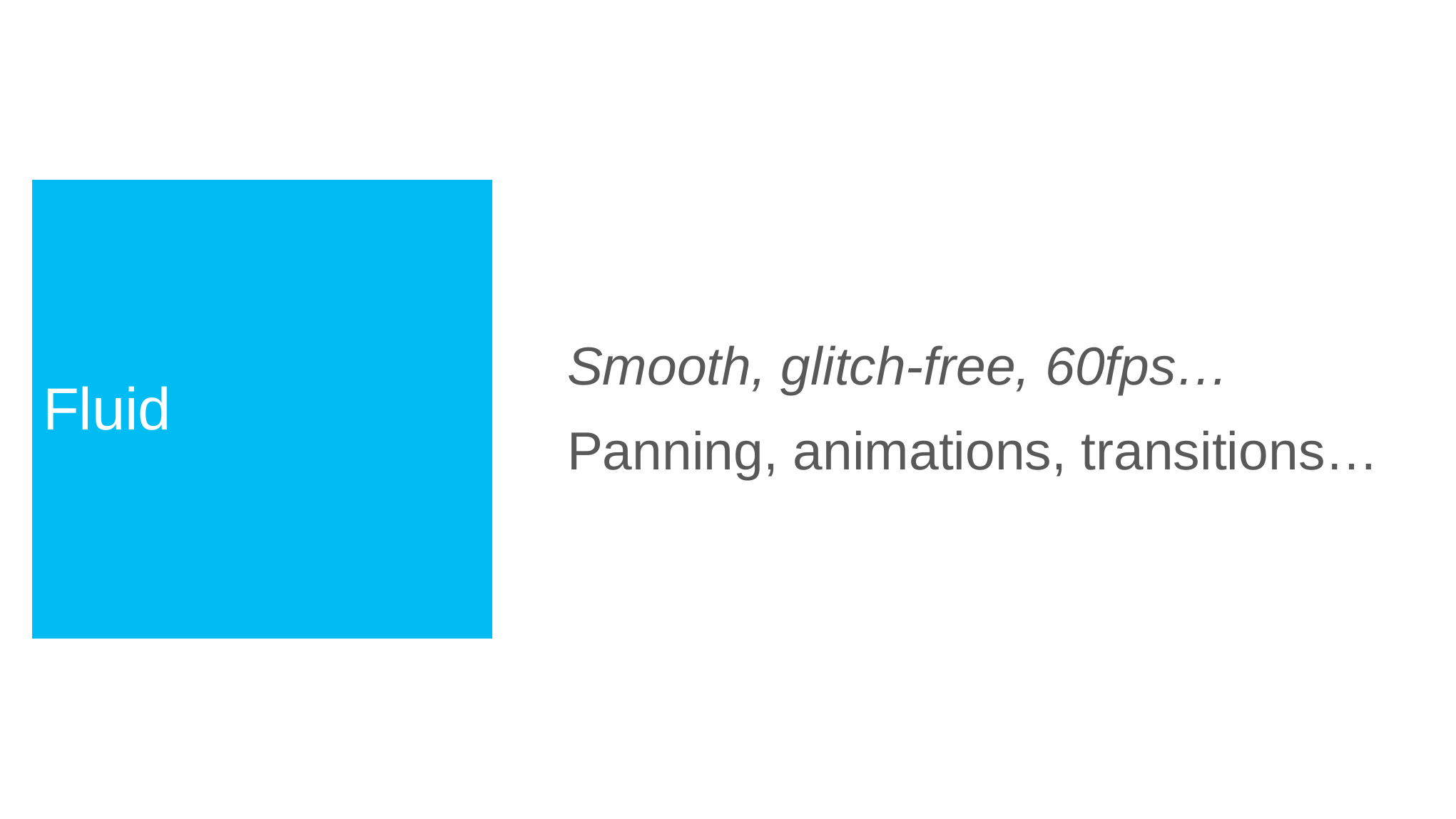

# Fluid
Smooth, glitch-free, 60fps…
Panning, animations, transitions…